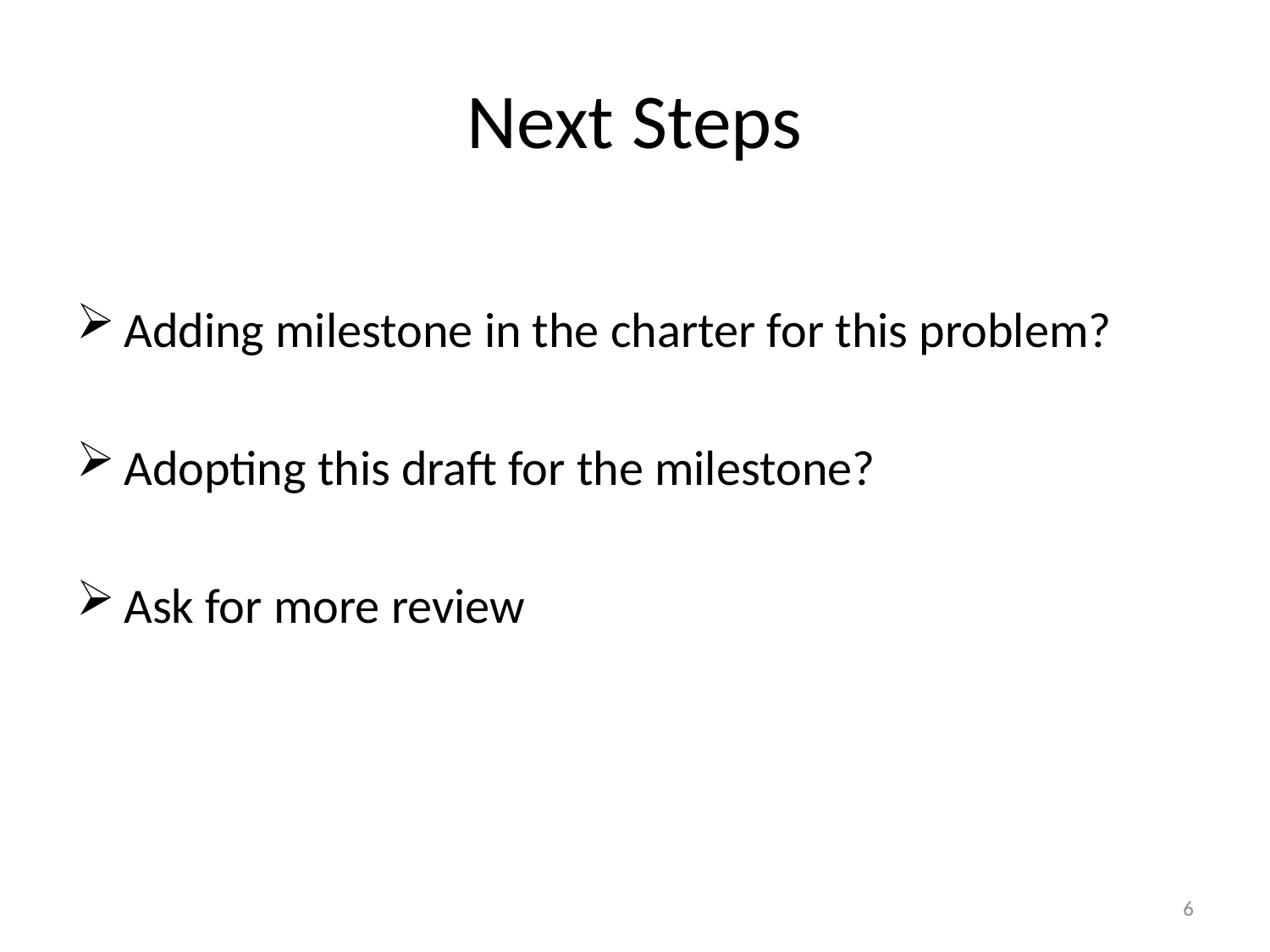

# Next Steps

Adding milestone in the charter for this problem?

Adopting this draft for the milestone?

Ask for more review

6